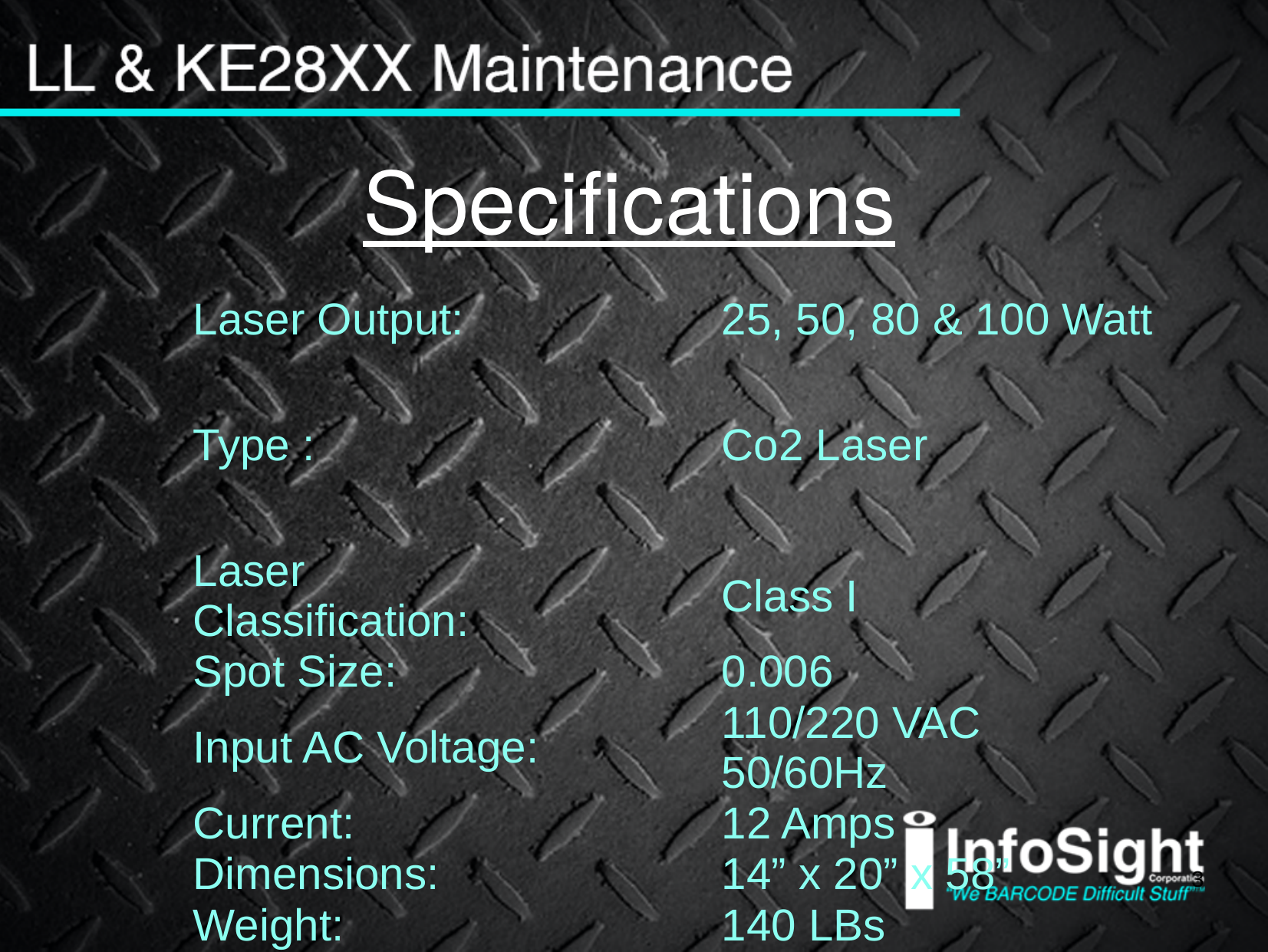

Specifications
| Laser Output: |  |  | 25, 50, 80 & 100 Watt |
| --- | --- | --- | --- |
| Type : |  |  | Co2 Laser |
| Laser Classification: |  |  | Class I |
| Spot Size: |  |  | 0.006 |
| Input AC Voltage: |  |  | 110/220 VAC 50/60Hz |
| Current: |  |  | 12 Amps |
| Dimensions: |  |  | 14” x 20” x 58” |
| Weight: |  |  | 140 LBs |
3